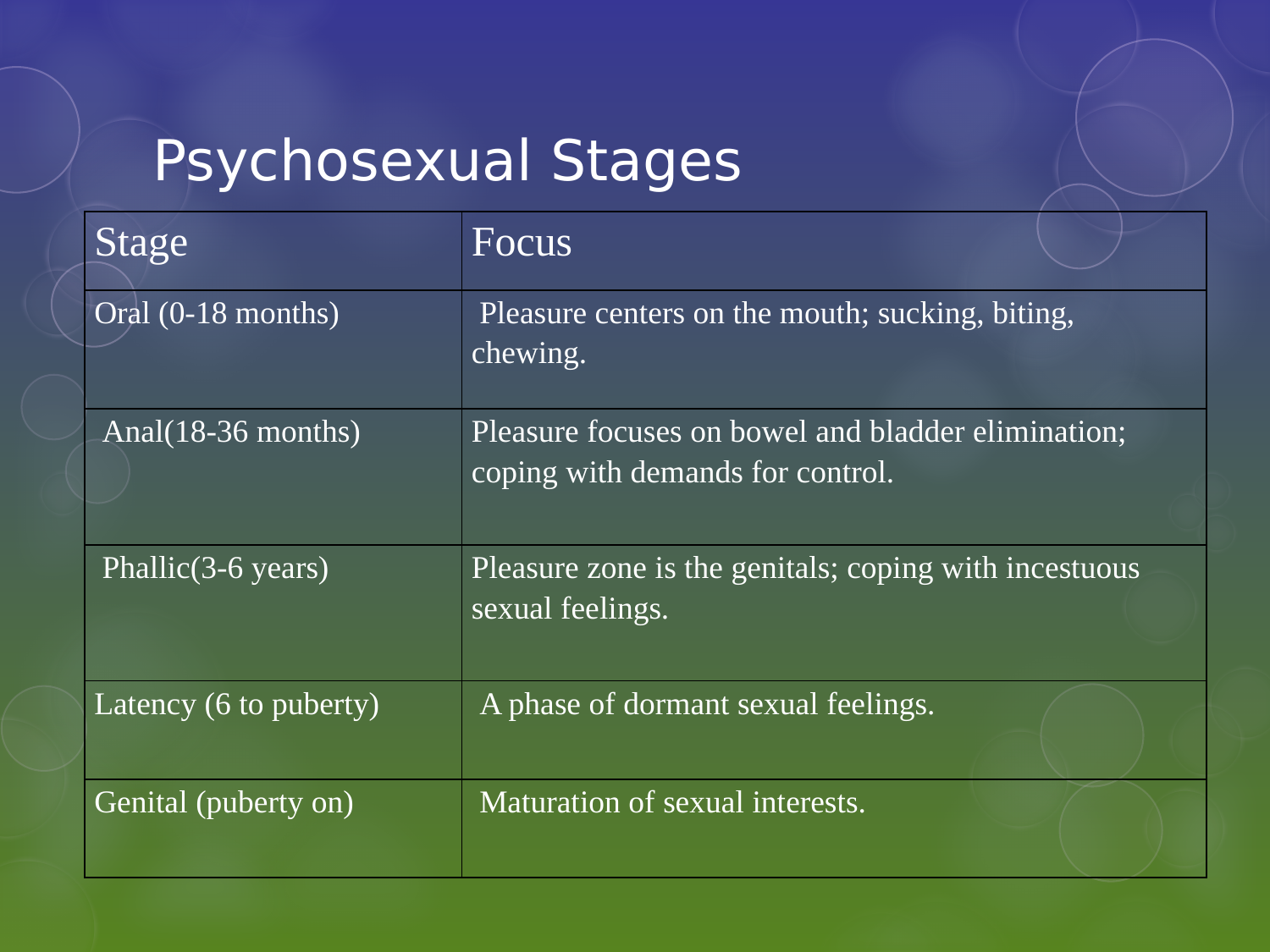

# Psychosexual Stages
| Stage | Focus |
| --- | --- |
| Oral (0-18 months) | Pleasure centers on the mouth; sucking, biting, chewing. |
| Anal(18-36 months) | Pleasure focuses on bowel and bladder elimination; coping with demands for control. |
| Phallic(3-6 years) | Pleasure zone is the genitals; coping with incestuous sexual feelings. |
| Latency (6 to puberty) | A phase of dormant sexual feelings. |
| Genital (puberty on) | Maturation of sexual interests. |